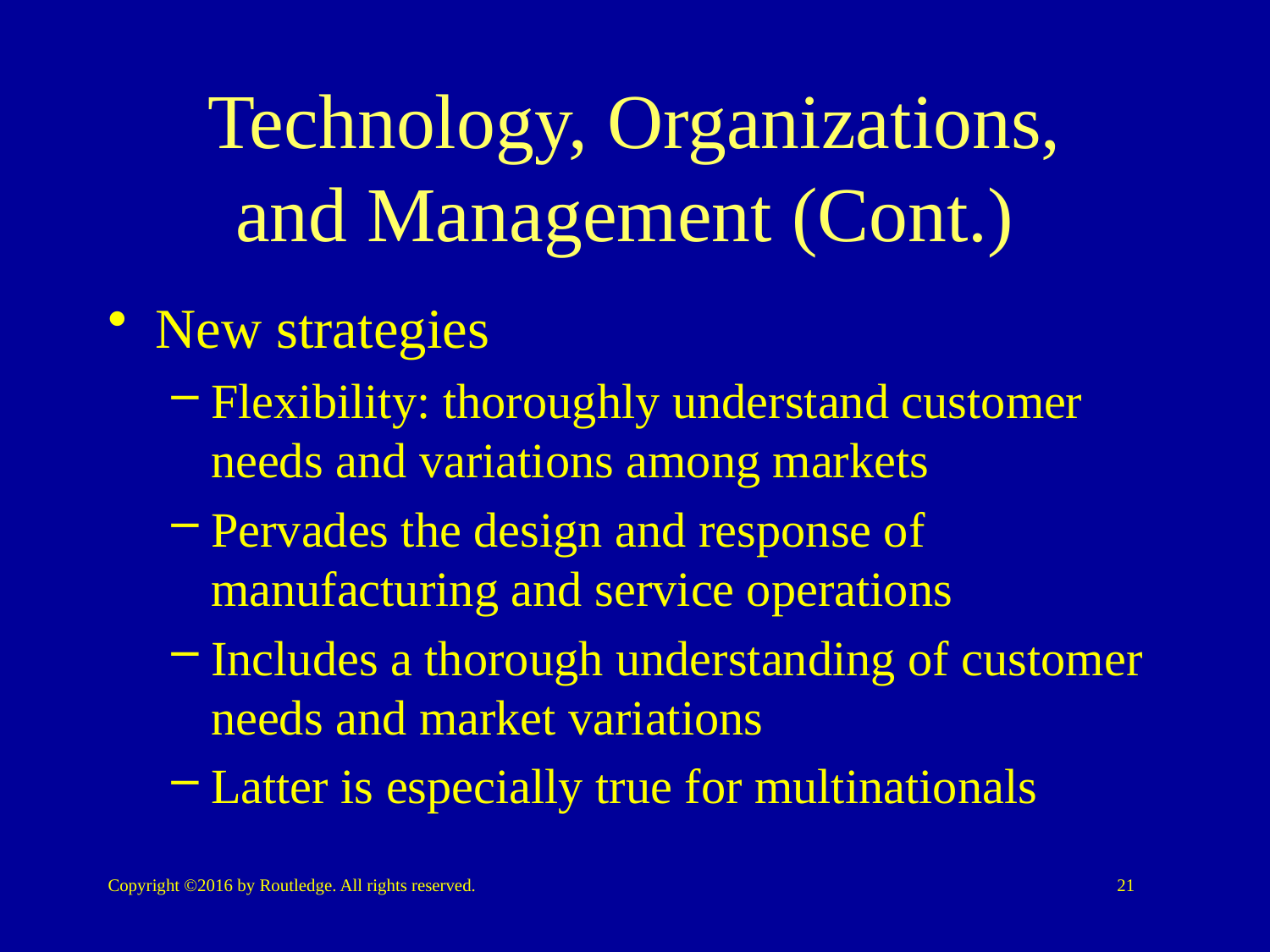

# Technology, Organizations, and Management (Cont.)
New strategies
Flexibility: thoroughly understand customer needs and variations among markets
Pervades the design and response of manufacturing and service operations
Includes a thorough understanding of customer needs and market variations
Latter is especially true for multinationals
Copyright ©2016 by Routledge. All rights reserved.

21